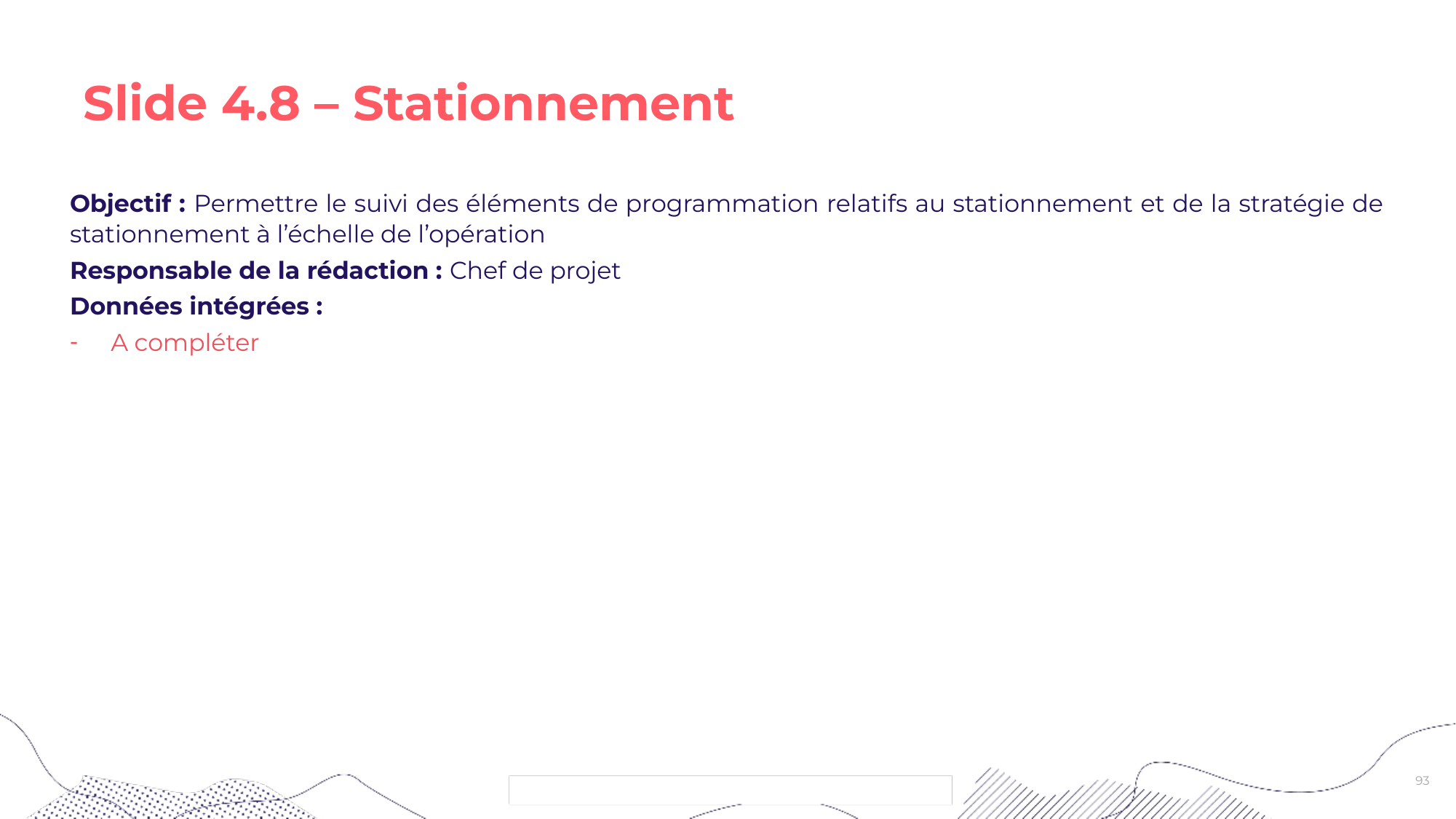

# Slide 4.8 – Stationnement
Objectif : Permettre le suivi des éléments de programmation relatifs au stationnement et de la stratégie de stationnement à l’échelle de l’opération
Responsable de la rédaction : Chef de projet
Données intégrées :
A compléter

93